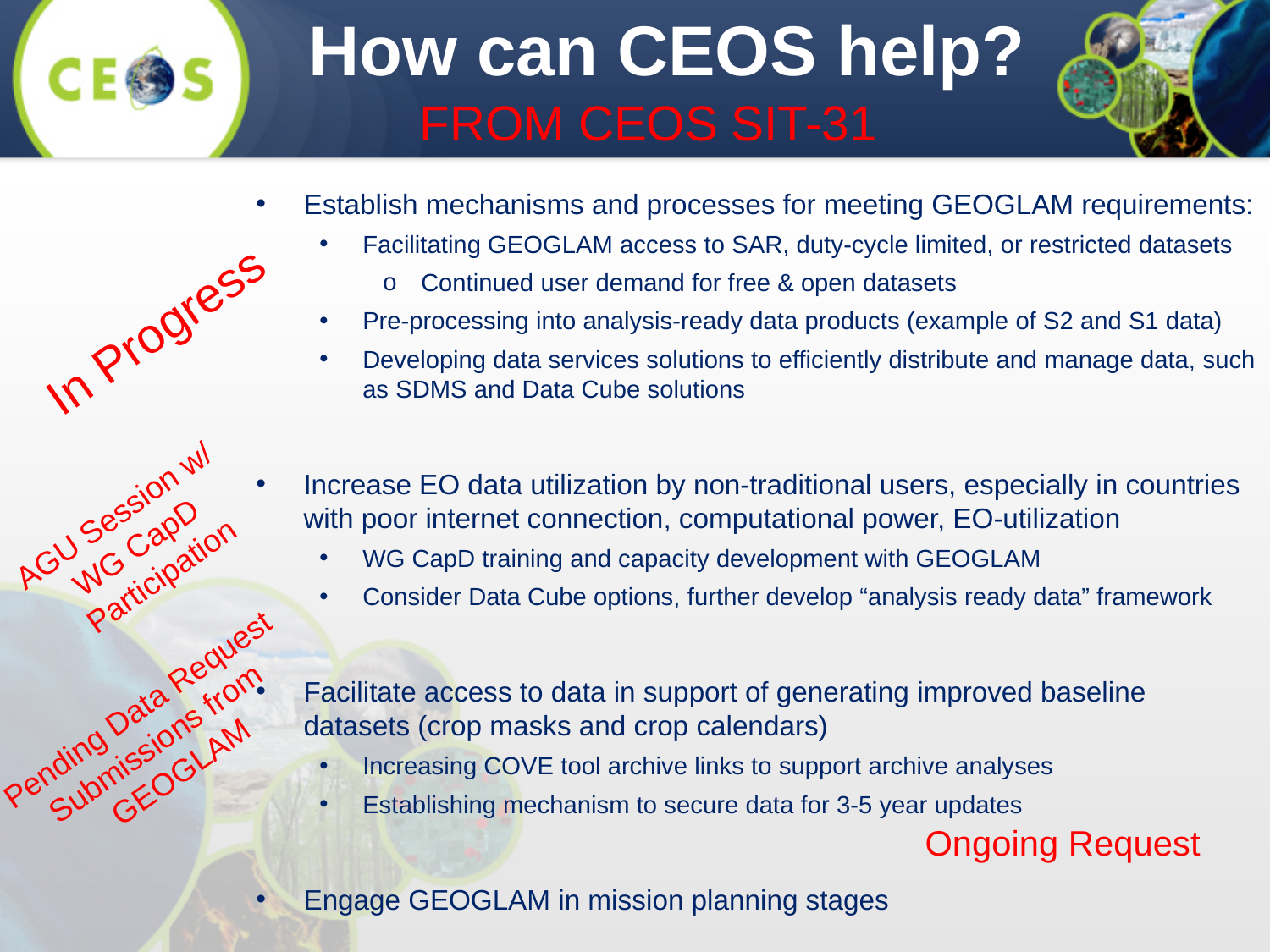

# How can CEOS help?
FROM CEOS SIT-31
Establish mechanisms and processes for meeting GEOGLAM requirements:
Facilitating GEOGLAM access to SAR, duty-cycle limited, or restricted datasets
Continued user demand for free & open datasets
Pre-processing into analysis-ready data products (example of S2 and S1 data)
Developing data services solutions to efficiently distribute and manage data, such as SDMS and Data Cube solutions

Increase EO data utilization by non-traditional users, especially in countries with poor internet connection, computational power, EO-utilization
WG CapD training and capacity development with GEOGLAM
Consider Data Cube options, further develop “analysis ready data” framework

Facilitate access to data in support of generating improved baseline datasets (crop masks and crop calendars)
Increasing COVE tool archive links to support archive analyses
Establishing mechanism to secure data for 3-5 year updates

Engage GEOGLAM in mission planning stages
In Progress
AGU Session w/
WG CapD
Participation
Pending Data Request Submissions from
GEOGLAM
Ongoing Request